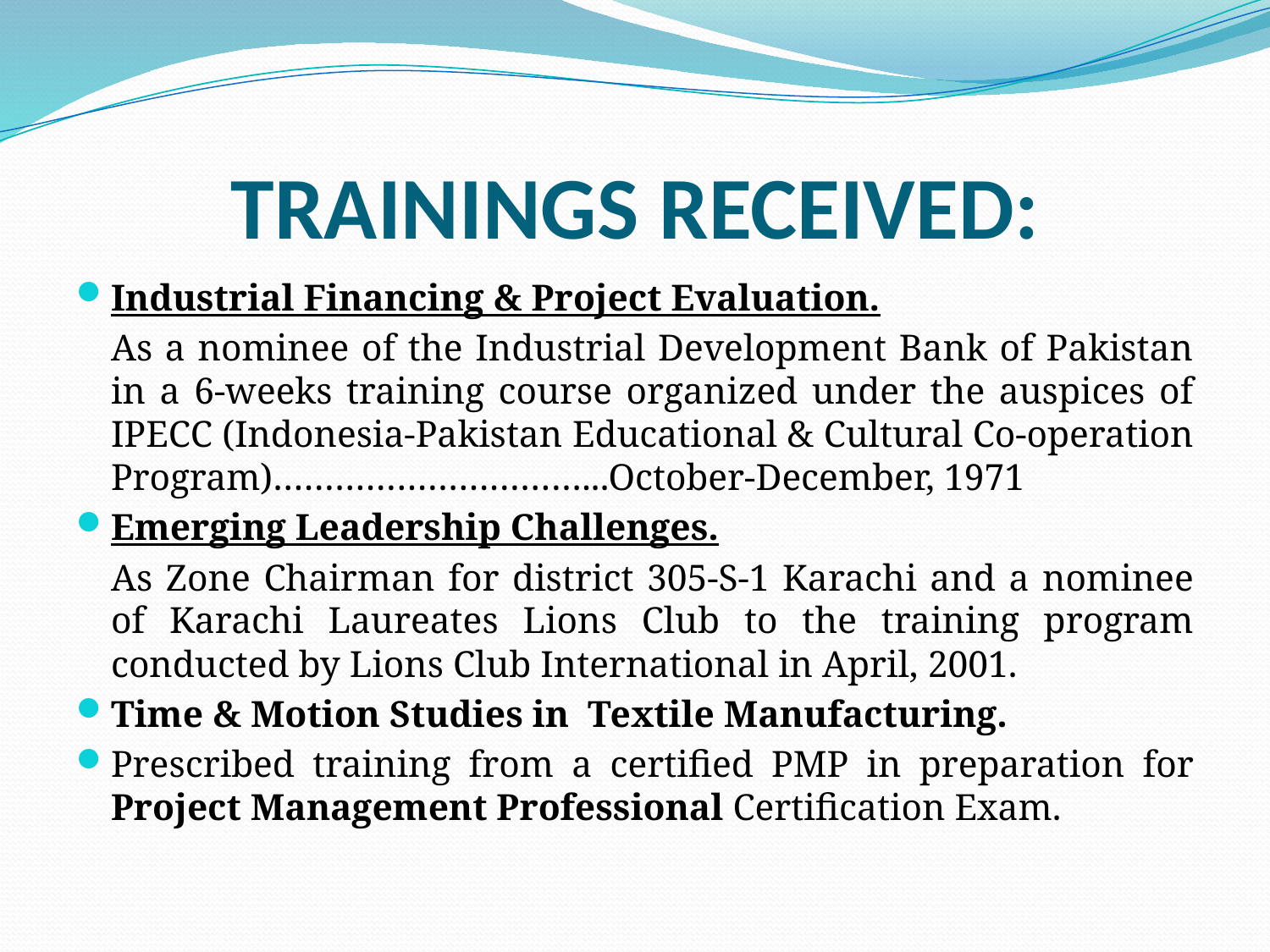

# TRAININGS RECEIVED:
Industrial Financing & Project Evaluation.
	As a nominee of the Industrial Development Bank of Pakistan in a 6-weeks training course organized under the auspices of IPECC (Indonesia-Pakistan Educational & Cultural Co-operation Program)…………………………...October-December, 1971
Emerging Leadership Challenges.
	As Zone Chairman for district 305-S-1 Karachi and a nominee of Karachi Laureates Lions Club to the training program conducted by Lions Club International in April, 2001.
Time & Motion Studies in  Textile Manufacturing.
Prescribed training from a certified PMP in preparation for Project Management Professional Certification Exam.